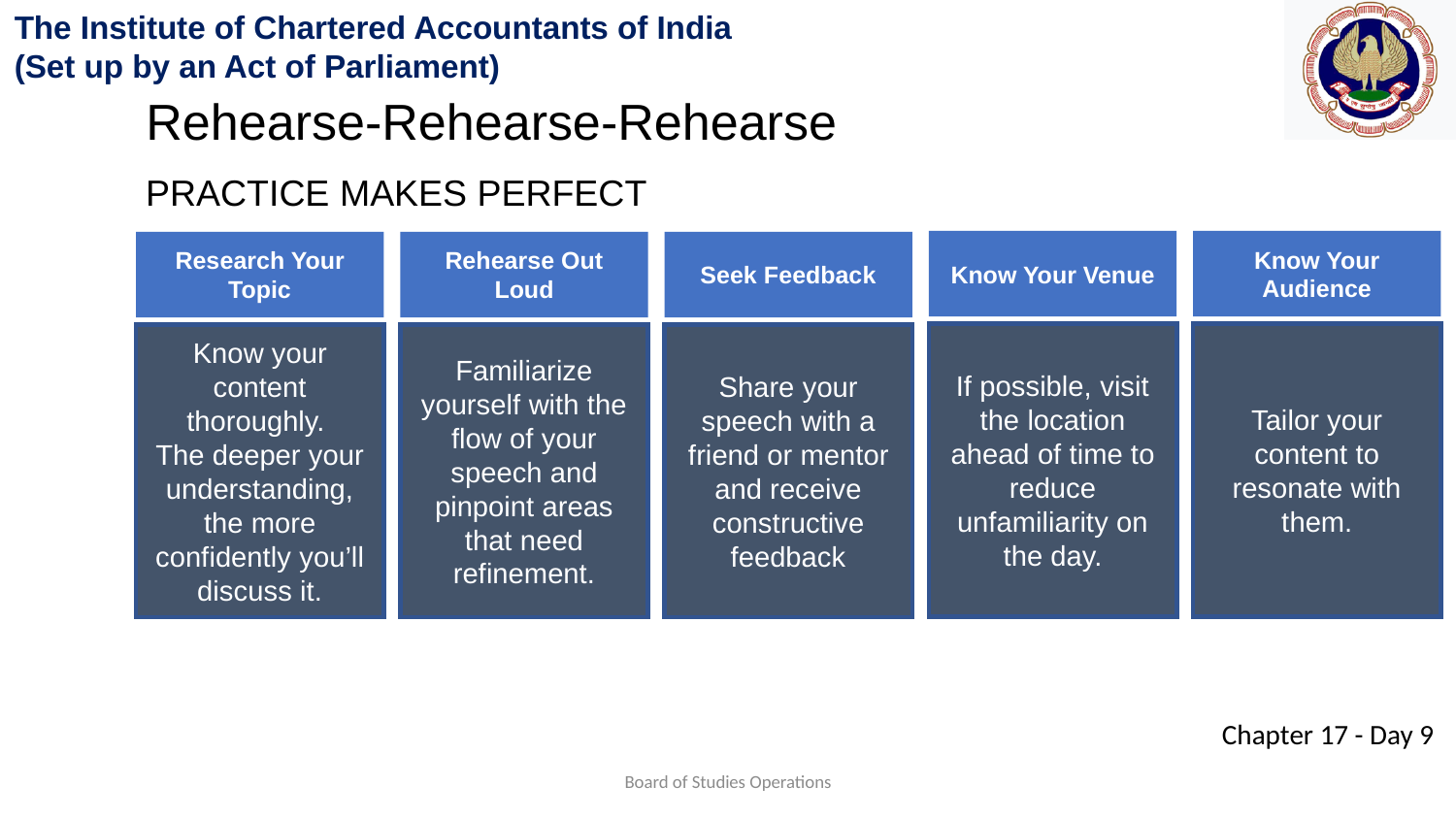

Rehearse-Rehearse-Rehearse
PRACTICE MAKES PERFECT
Know Your Venue
Know Your Audience
Research Your Topic
Rehearse Out Loud
Seek Feedback
If possible, visit the location ahead of time to reduce unfamiliarity on the day.
Tailor your content to resonate with them.
Know your content thoroughly.
The deeper your understanding, the more confidently you’ll discuss it.
Familiarize yourself with the flow of your speech and pinpoint areas that need refinement.
Share your speech with a friend or mentor and receive constructive feedback
Board of Studies Operations